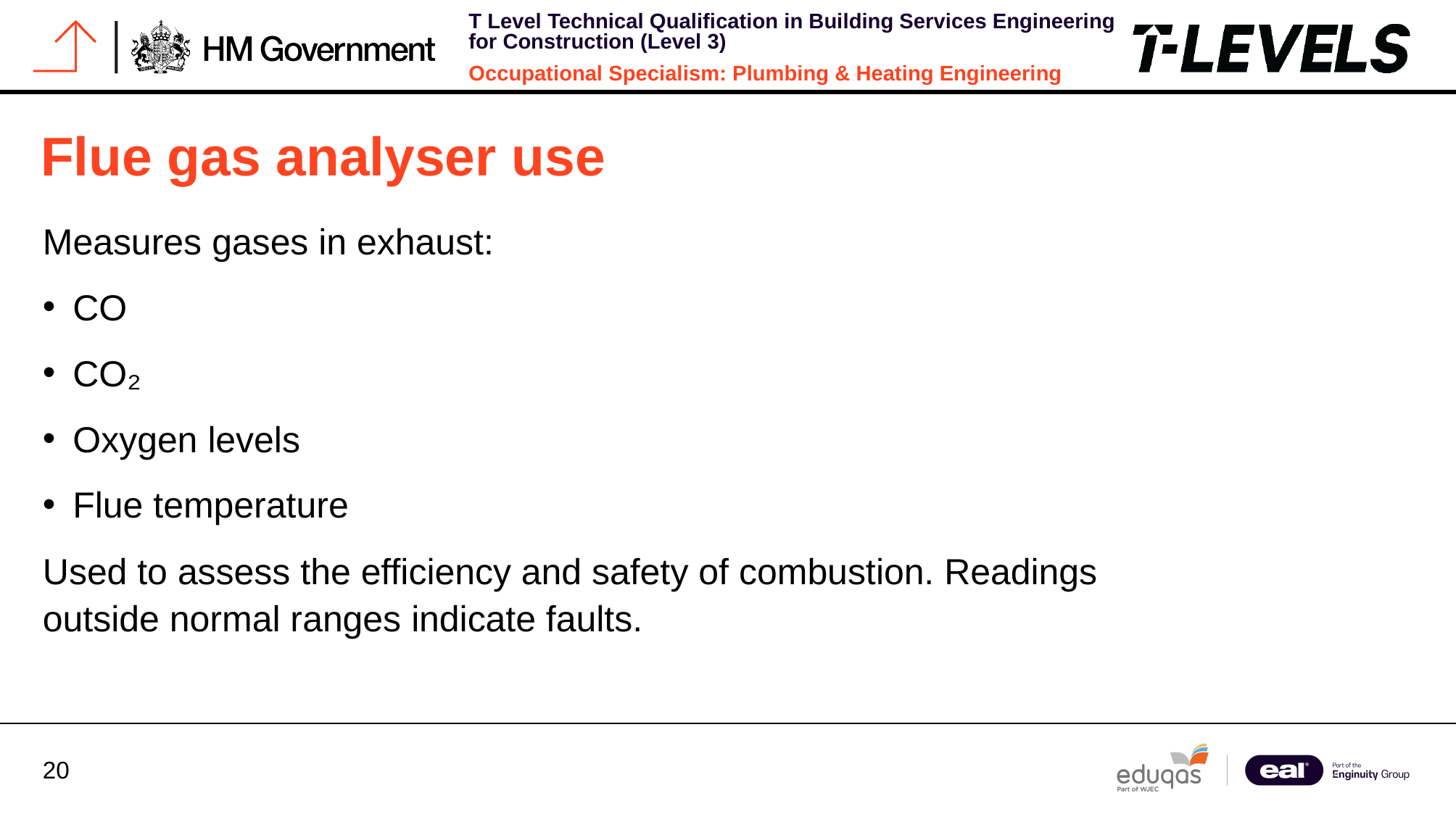

# Flue gas analyser use
Measures gases in exhaust:
CO
CO₂
Oxygen levels
Flue temperature
Used to assess the efficiency and safety of combustion. Readings outside normal ranges indicate faults.